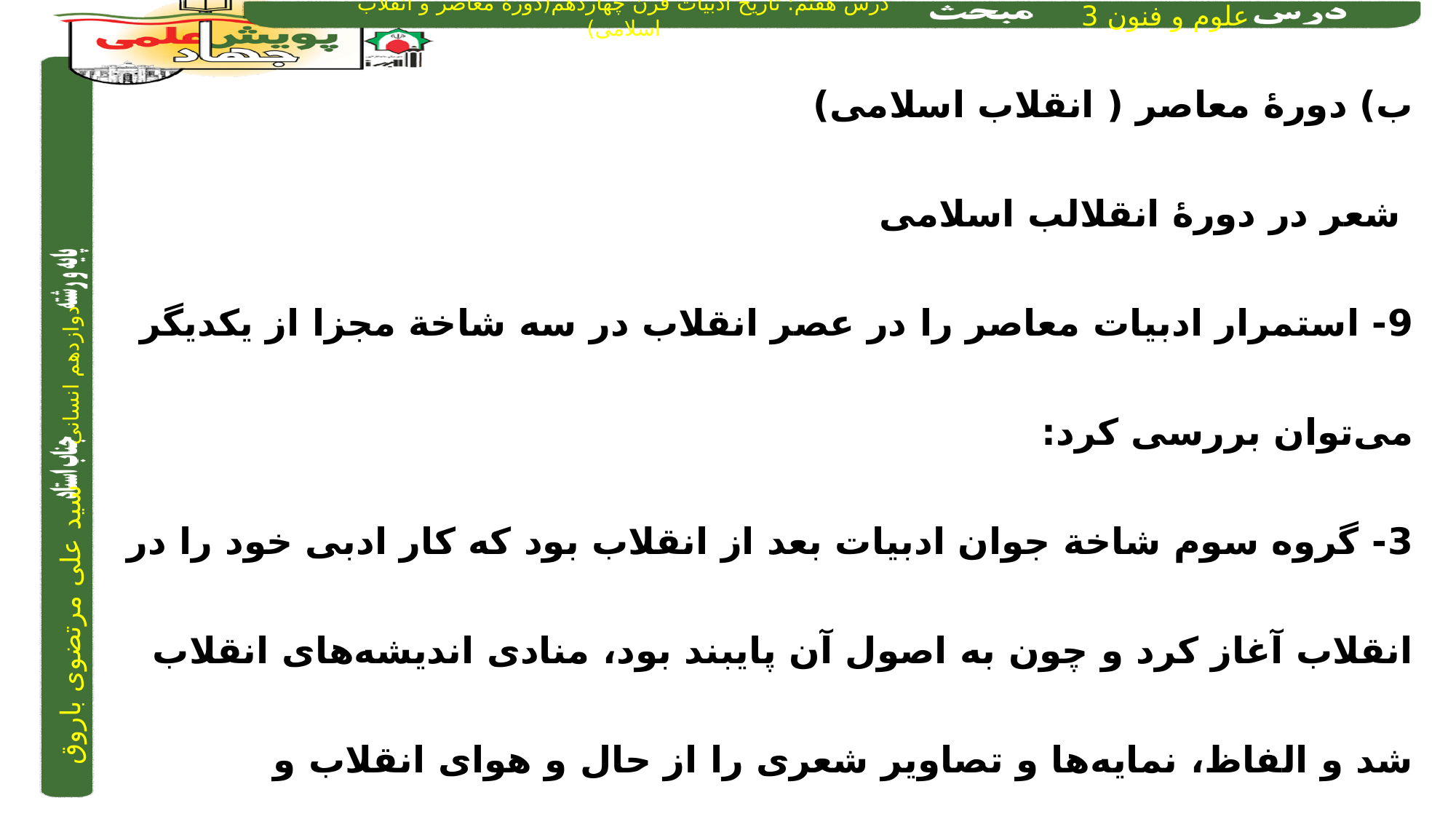

ب) دورۀ معاصر ( انقلاب اسلامی)
 شعر در دورۀ انقلالب اسلامی
9- استمرار ادبیات معاصر را در عصر انقلاب در سه شاخة مجزا از یکدیگر می‌توان بررسی کرد:
3- گروه سوم شاخة جوان ادبیات بعد از انقلاب بود که کار ادبی خود را در انقلاب آغاز کرد و چون به اصول آن پایبند بود، منادی اندیشه‌های انقلاب شد و الفاظ، نمایه‌ها و تصاویر شعری را از حال و هوای انقلاب و موضوعات و مفاهیم رایج در آن دریافت کرد.
 از آن جمله می‌توان به سلمان هراتی و علیرضا قزوه اشاره کرد.